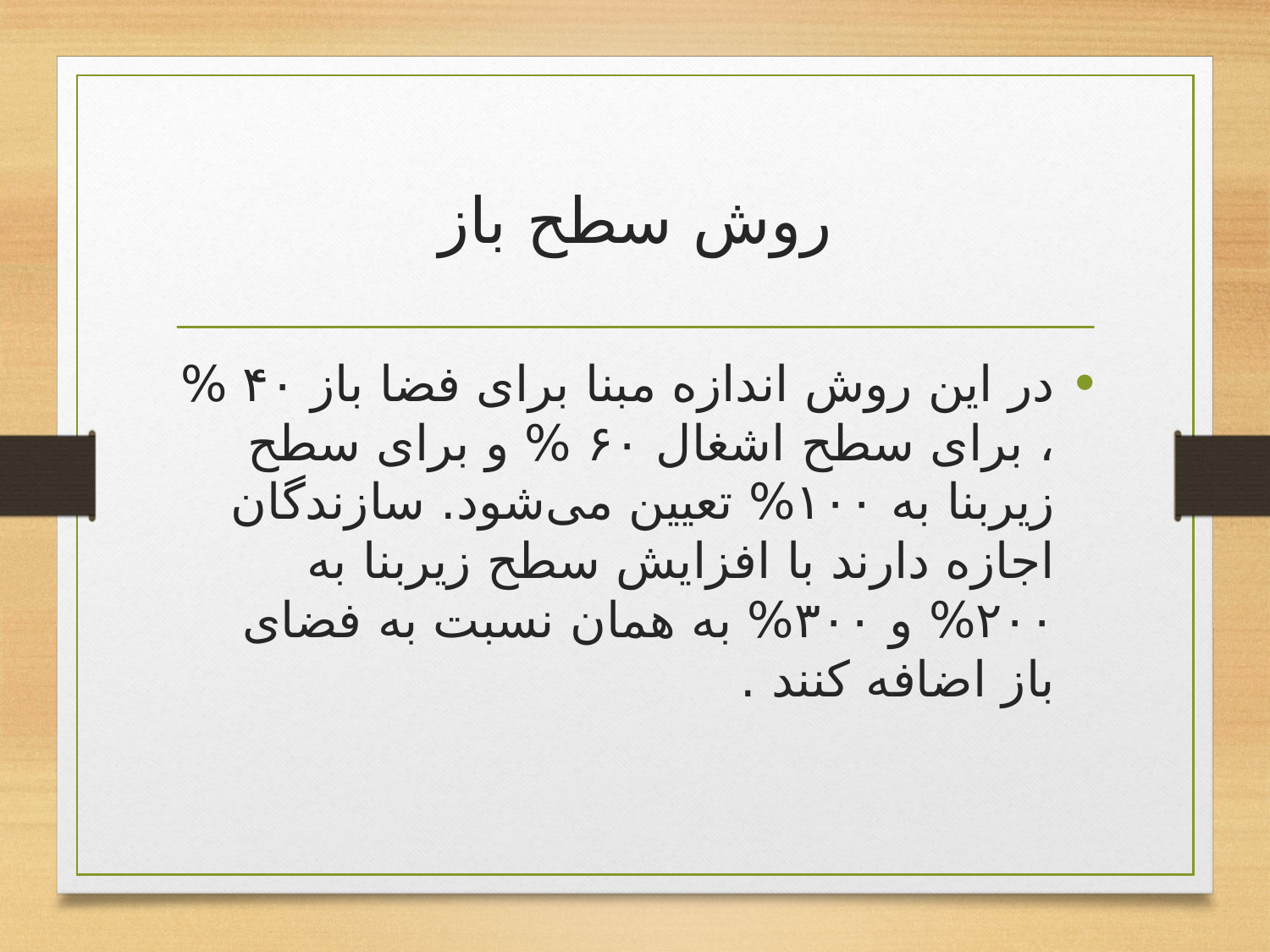

# روش سطح باز
در این روش اندازه مبنا برای فضا باز ۴۰ % ، برای سطح اشغال ۶۰ % و برای سطح زیربنا به ۱۰۰% تعیین می‌شود. سازندگان اجازه دارند با افزایش سطح زیربنا به ۲۰۰% و ۳۰۰% به همان نسبت به فضای باز اضافه کنند .